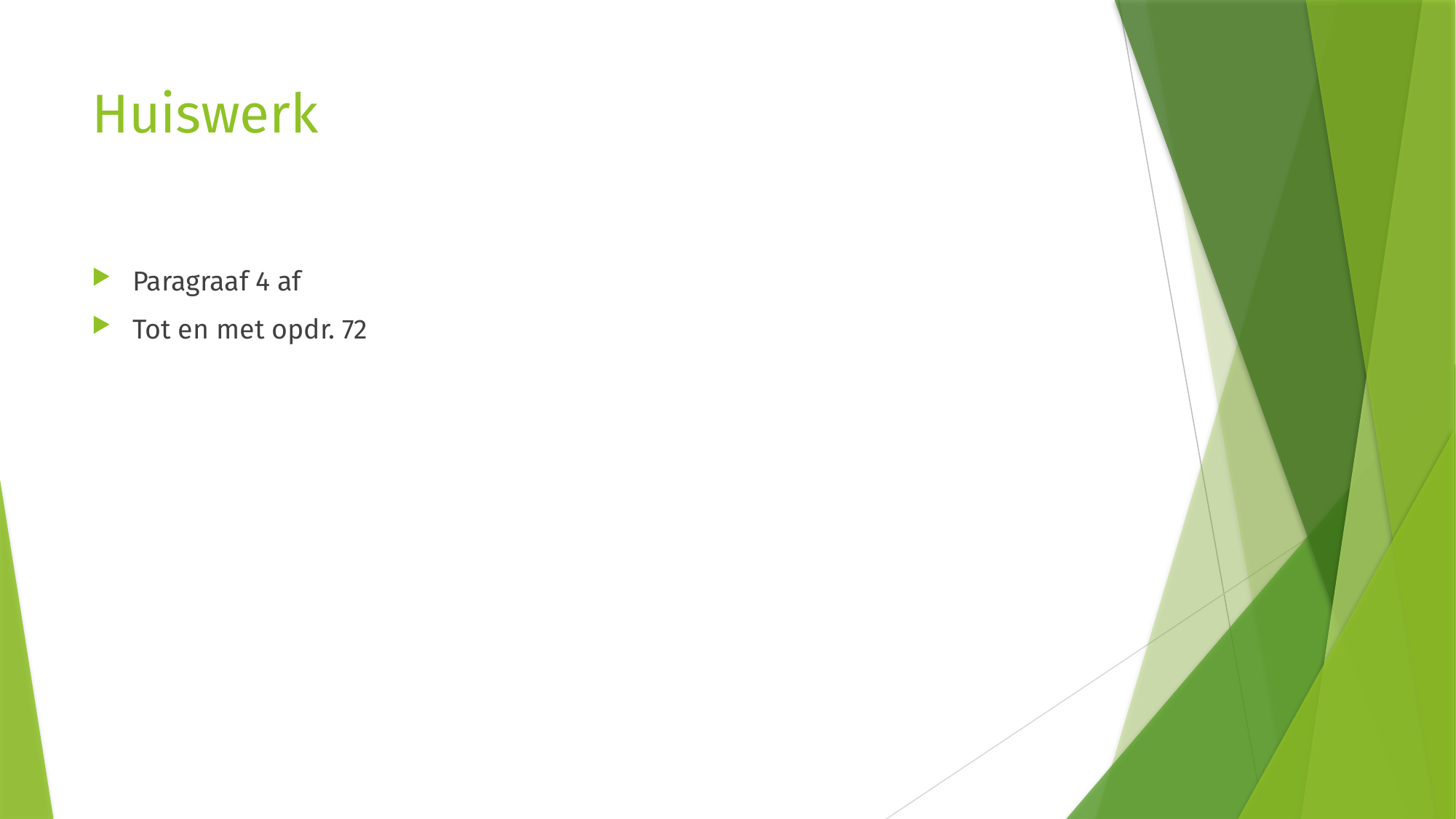

# Huiswerk
Paragraaf 4 af
Tot en met opdr. 72